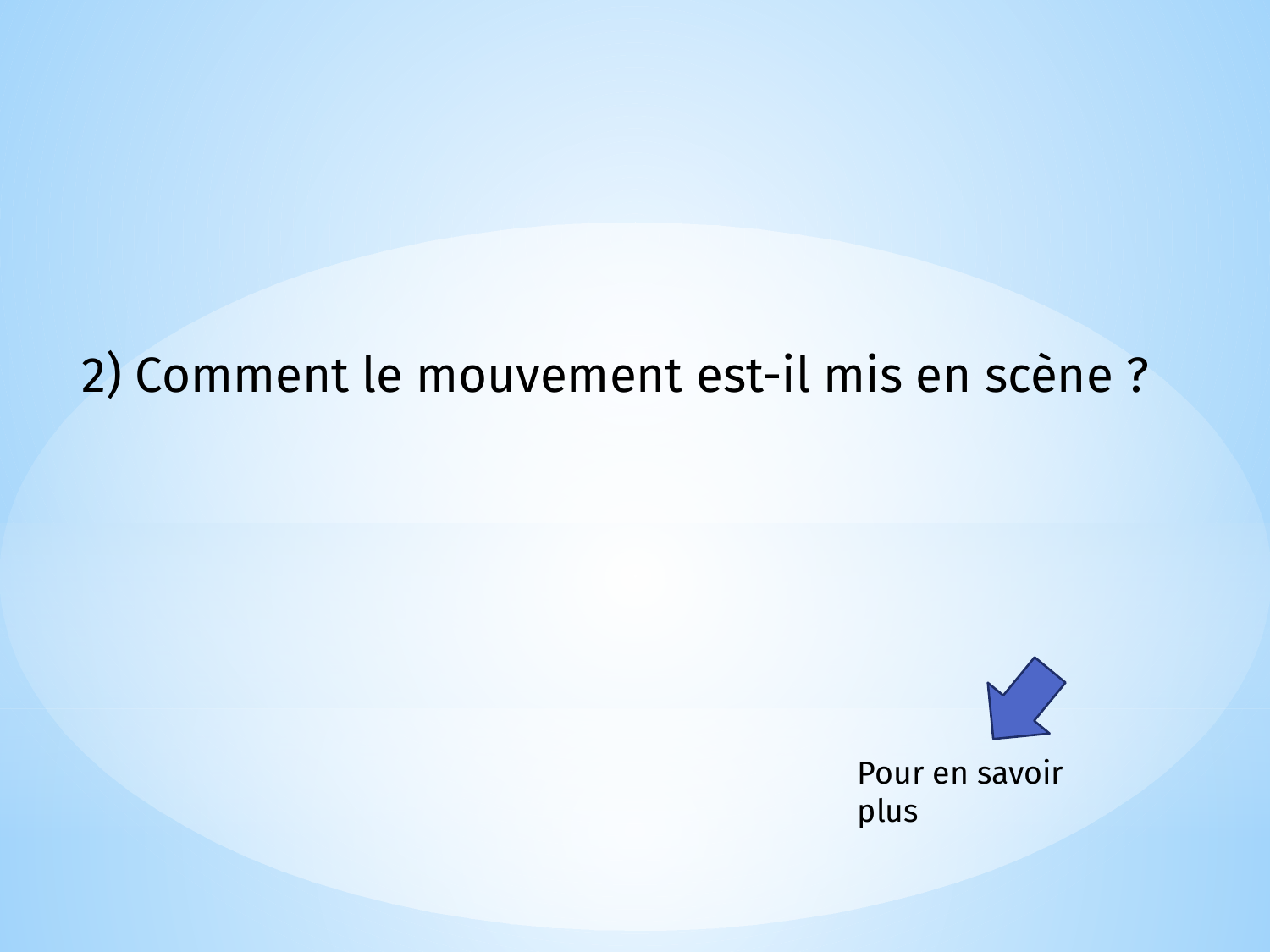

2) Comment le mouvement est-il mis en scène ?

Pour en savoir plus